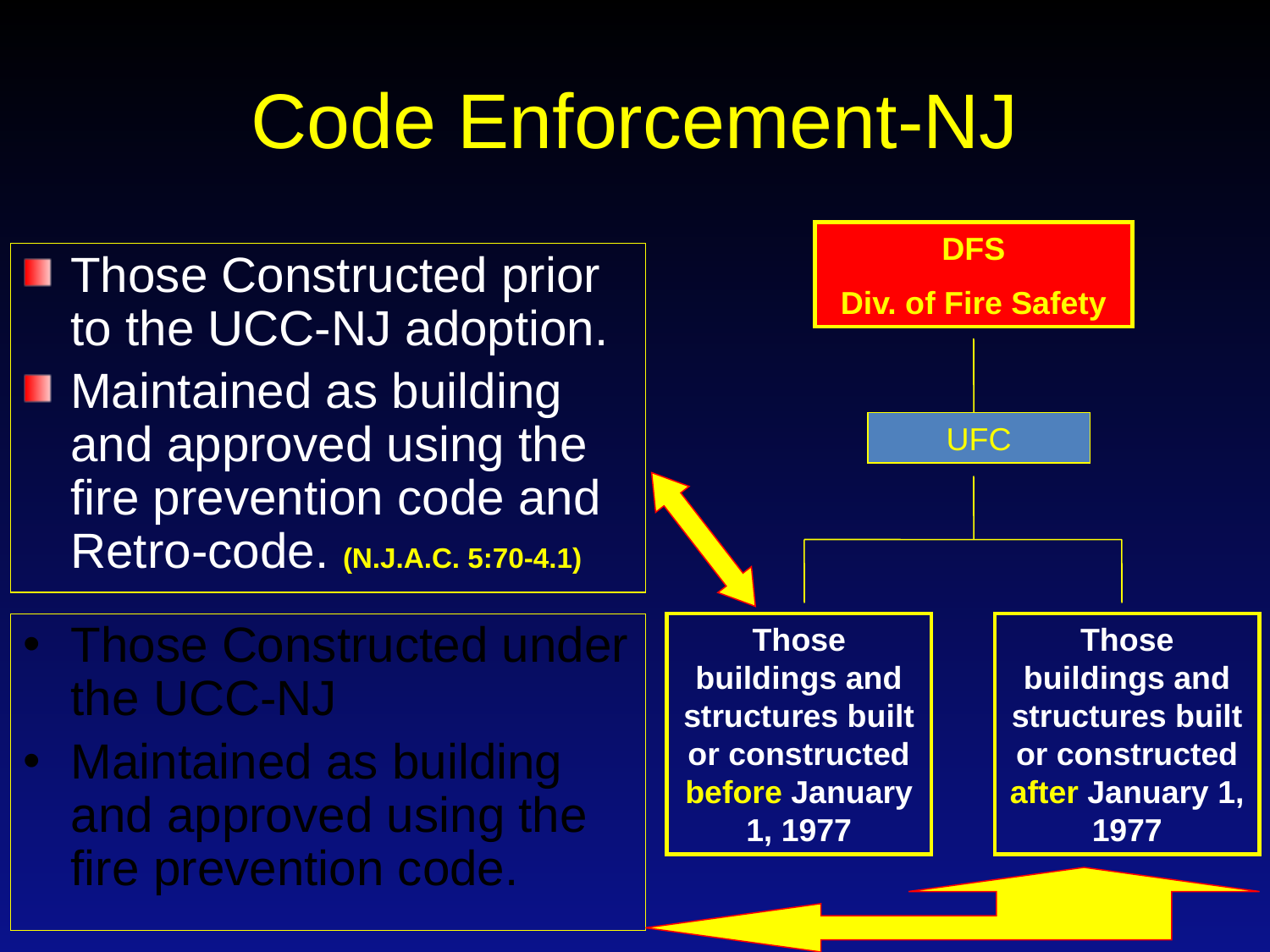

# Code Enforcement-NJ
DFS
Div. of Fire Safety

UFC

Those buildings and structures built or constructed before January 1, 1977
Those buildings and structures built or constructed after January 1, 1977
Those Constructed prior to the UCC-NJ adoption.
Maintained as building and approved using the fire prevention code and Retro-code. (N.J.A.C. 5:70-4.1)

Those Constructed under the UCC-NJ
Maintained as building and approved using the fire prevention code.